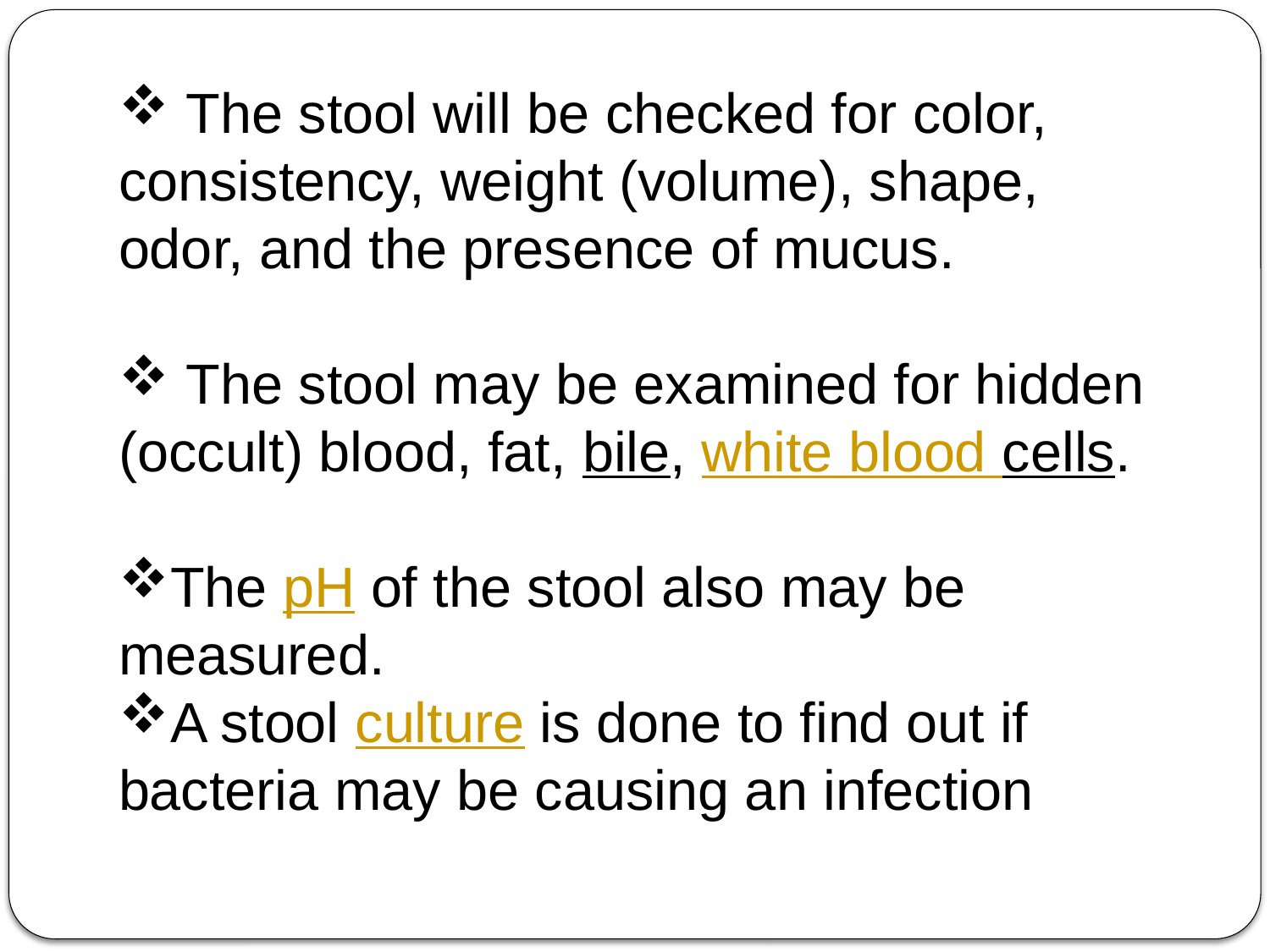

The stool will be checked for color, consistency, weight (volume), shape, odor, and the presence of mucus.

 The stool may be examined for hidden (occult) blood, fat, bile, white blood cells.

The pH of the stool also may be measured.
A stool culture is done to find out if bacteria may be causing an infection